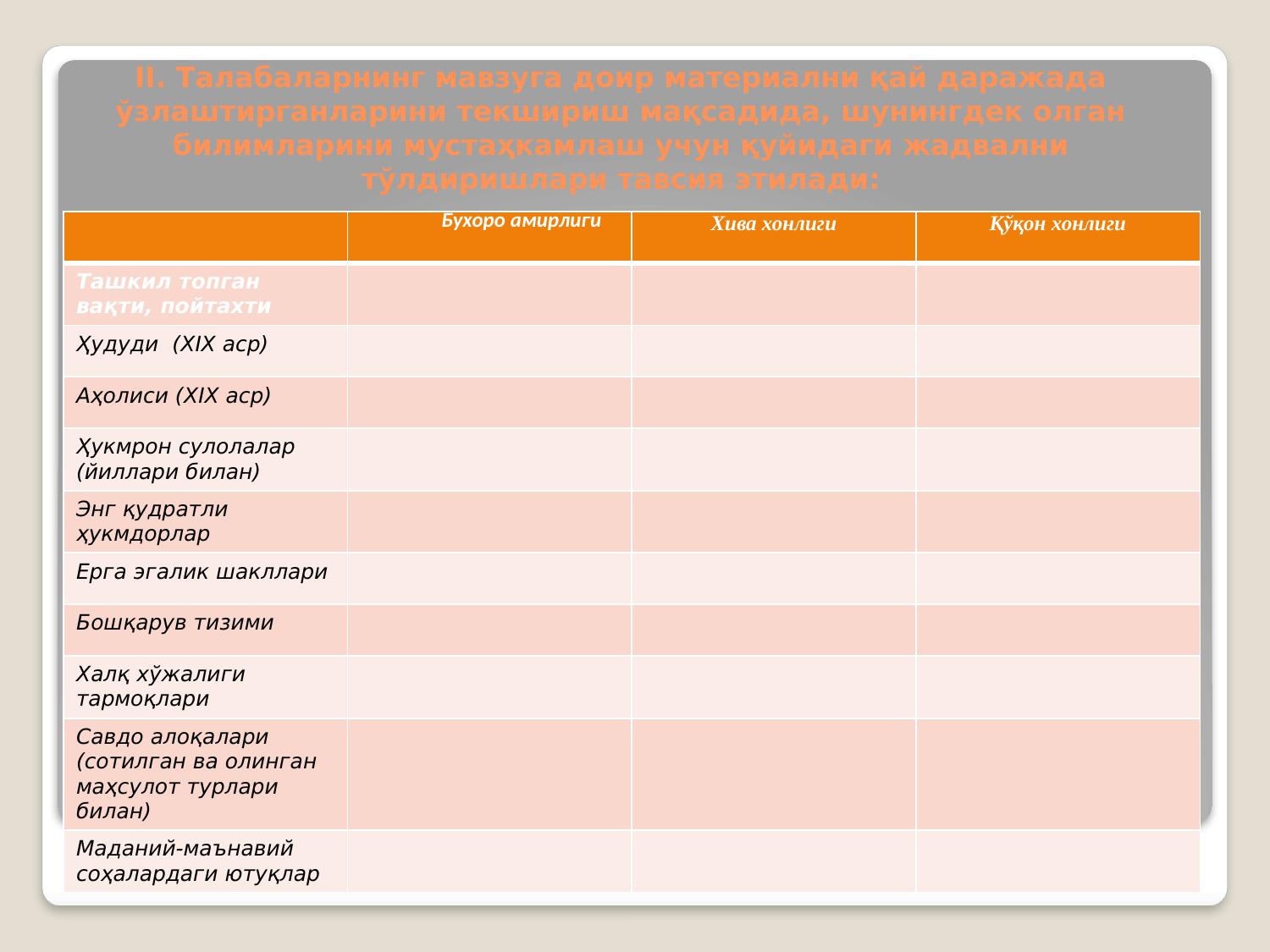

# II. Талабаларнинг мавзуга доир материални қай даражада ўзлаштирганларини текшириш мақсадида, шунингдек олган билимларини мустаҳкамлаш учун қуйидаги жадвални тўлдиришлари тавсия этилади:
|  | Бухоро амирлиги | Хива хонлиги | Қўқон хонлиги |
| --- | --- | --- | --- |
| Ташкил топган вақти, пойтахти |  |  |  |
| Ҳудуди (XIX аср) |  |  |  |
| Аҳолиси (XIX аср) |  |  |  |
| Ҳукмрон сулолалар (йиллари билан) |  |  |  |
| Энг қудратли ҳукмдорлар |  |  |  |
| Ерга эгалик шакллари |  |  |  |
| Бошқарув тизими |  |  |  |
| Халқ хўжалиги тармоқлари |  |  |  |
| Савдо алоқалари (сотилган ва олинган маҳсулот турлари билан) |  |  |  |
| Маданий-маънавий соҳалардаги ютуқлар |  |  |  |